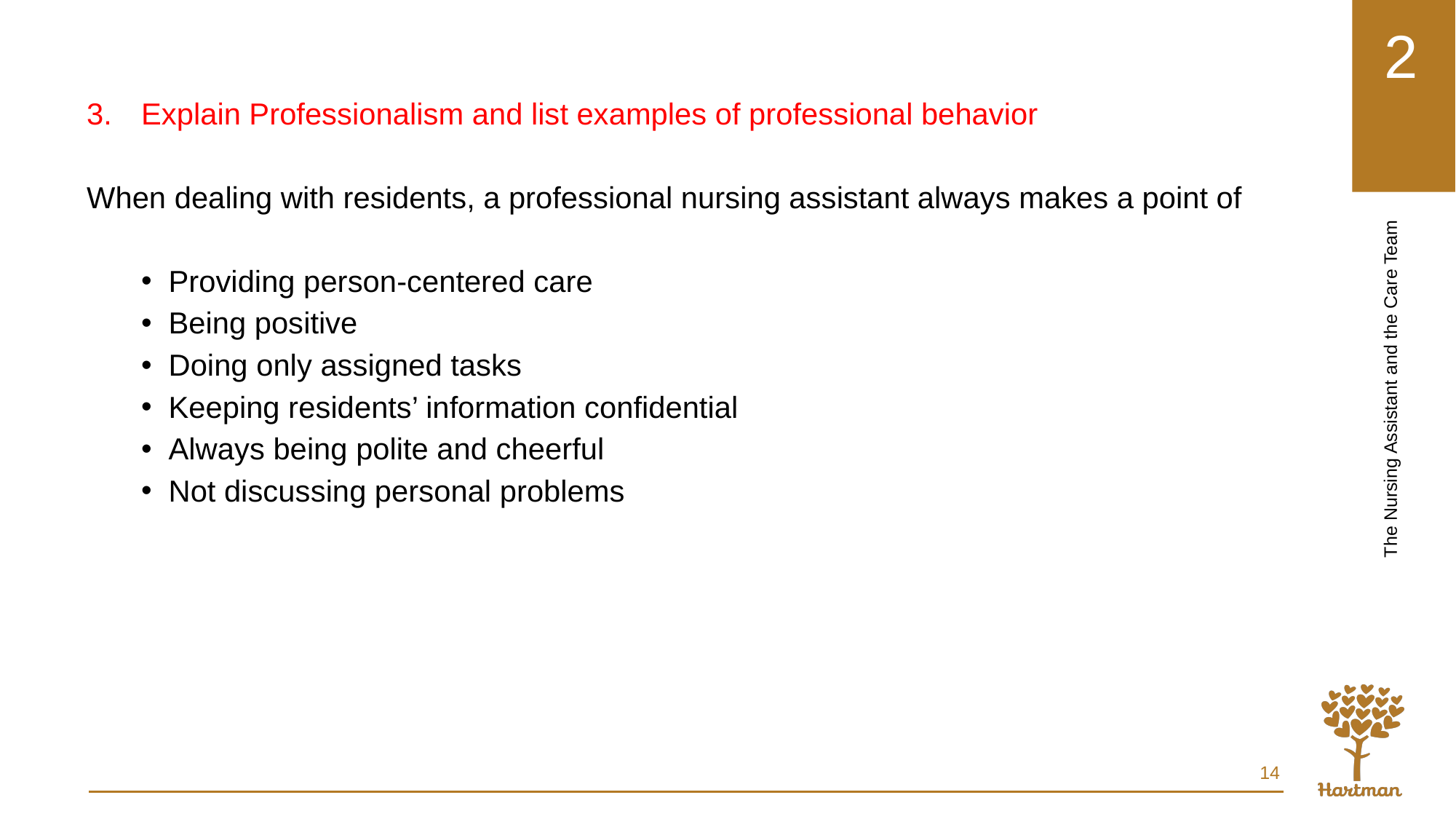

Explain Professionalism and list examples of professional behavior

When dealing with residents, a professional nursing assistant always makes a point of

Providing person-centered care
Being positive
Doing only assigned tasks
Keeping residents’ information confidential
Always being polite and cheerful
Not discussing personal problems

14